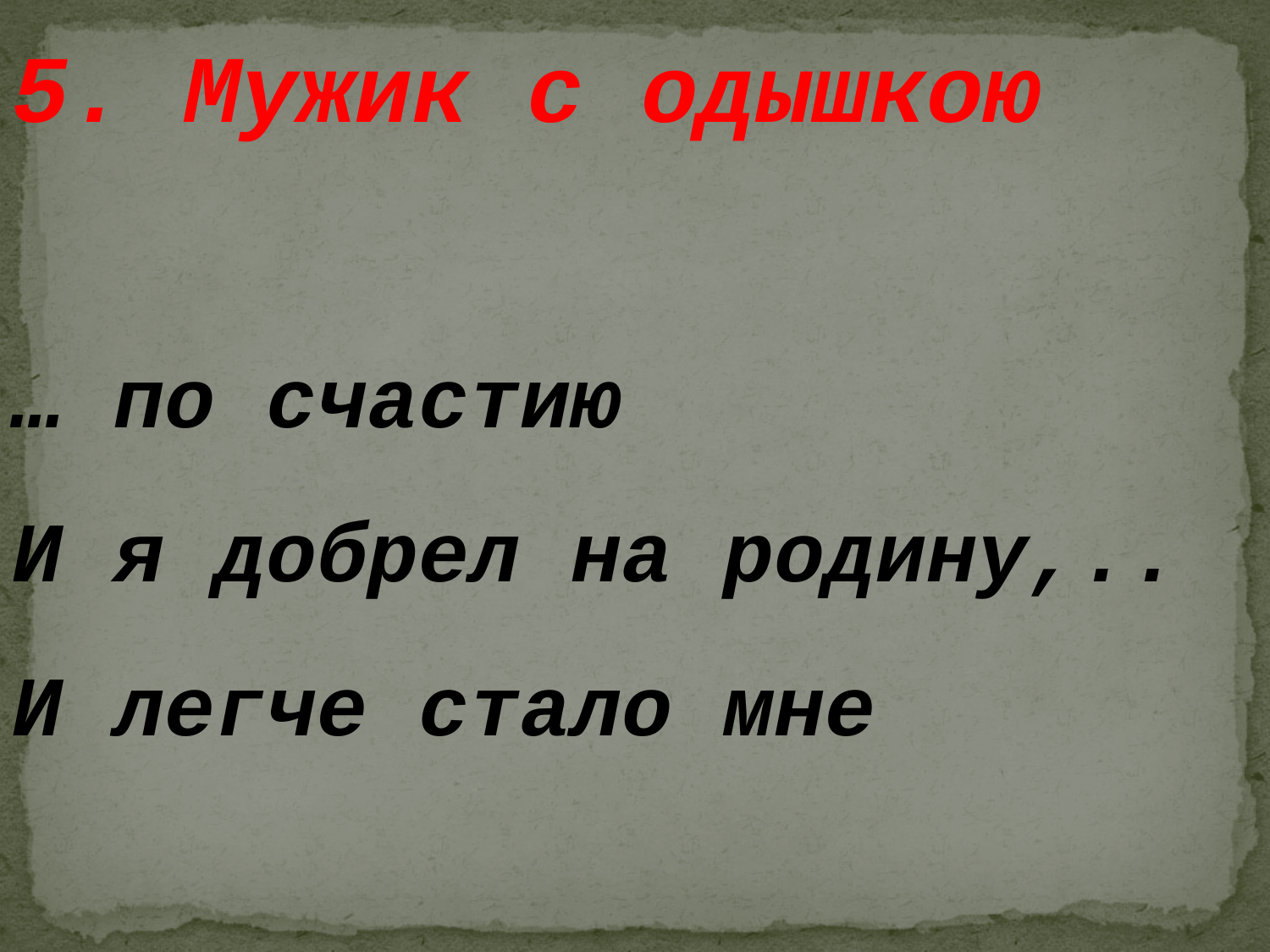

5. Мужик с одышкою
… по счастию
И я добрел на родину,..
И легче стало мне